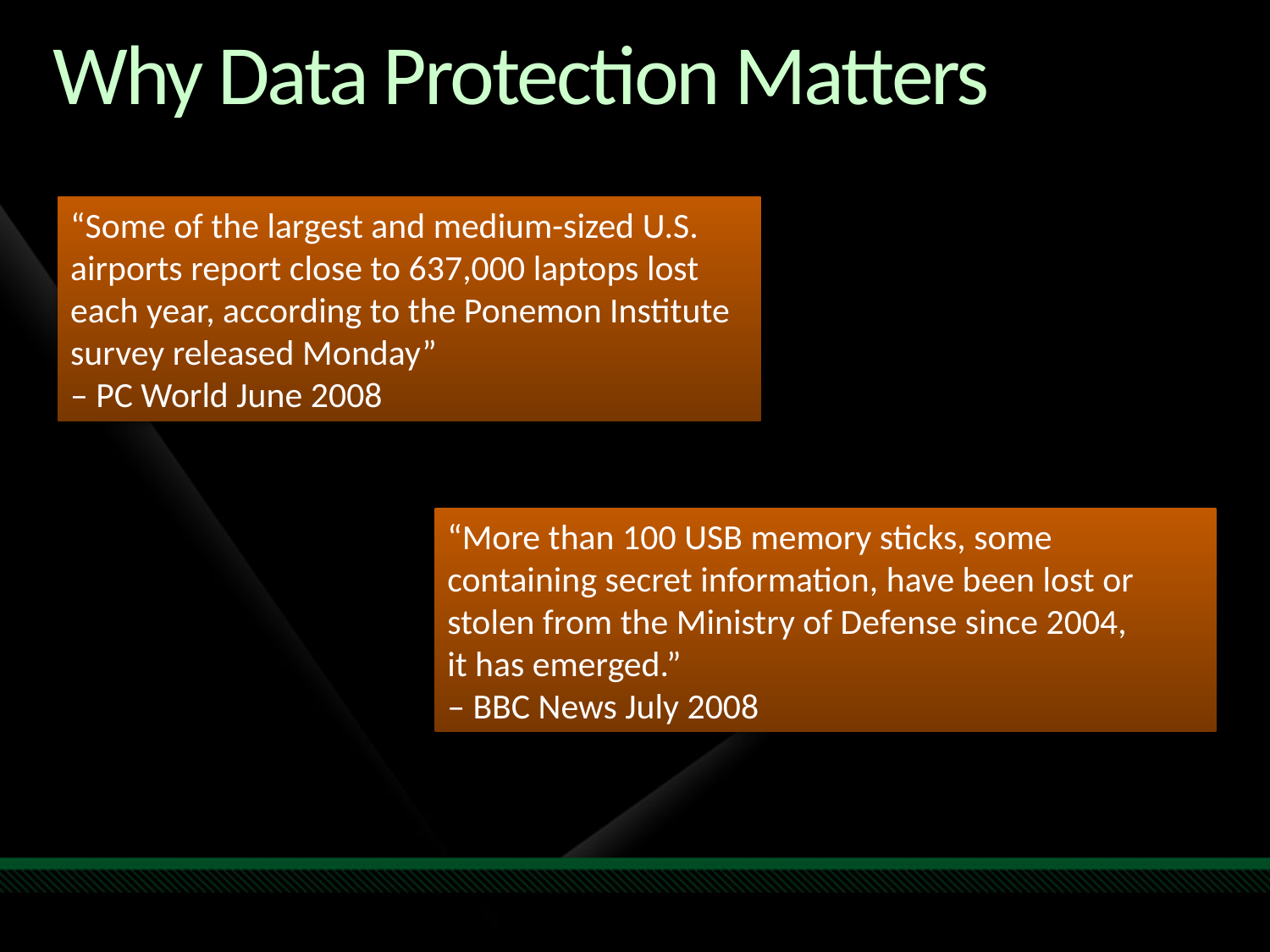

# Why Data Protection Matters
“Some of the largest and medium-sized U.S. airports report close to 637,000 laptops lost each year, according to the Ponemon Institute survey released Monday”
– PC World June 2008
“More than 100 USB memory sticks, some containing secret information, have been lost or stolen from the Ministry of Defense since 2004,
it has emerged.”
– BBC News July 2008